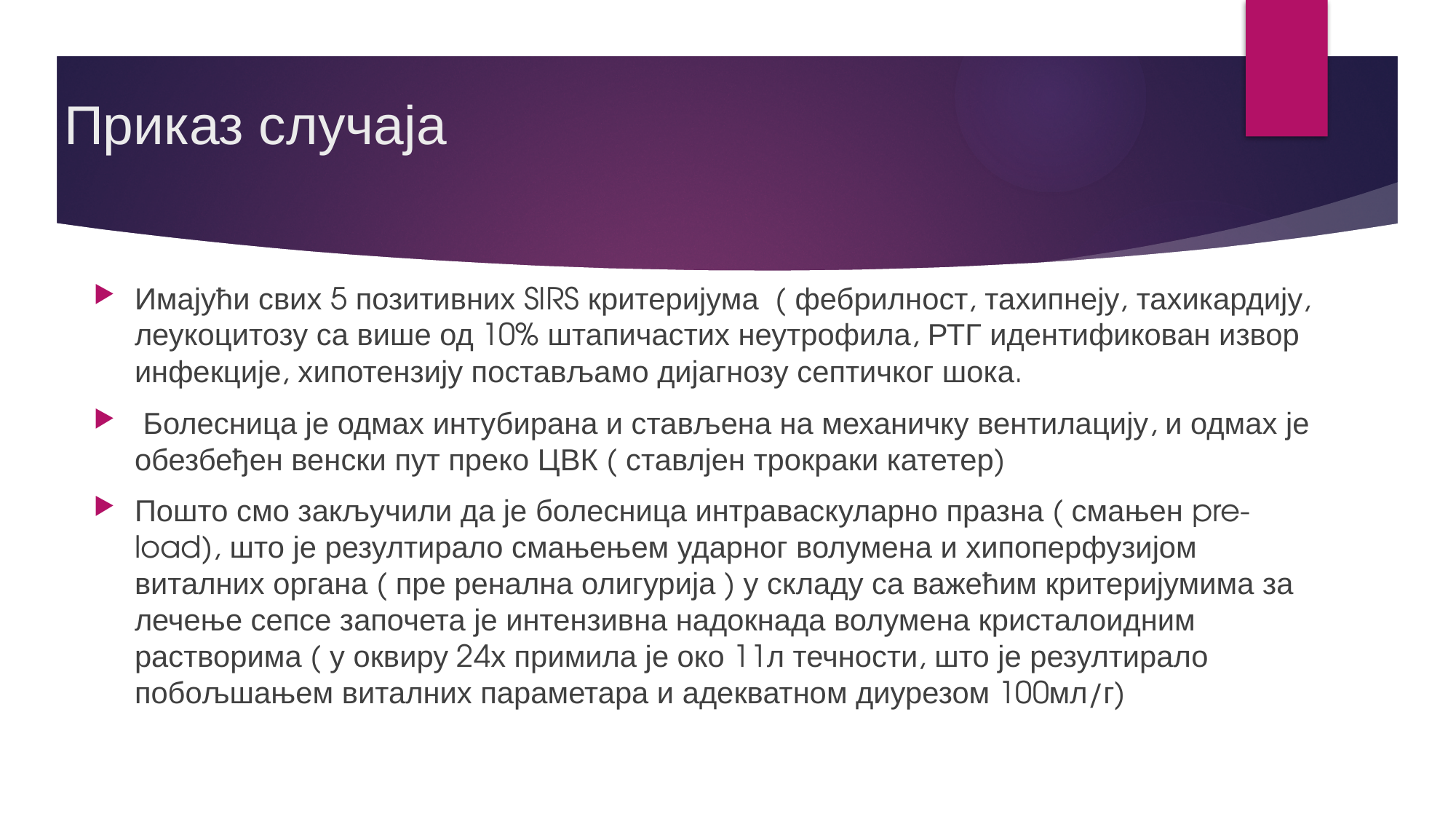

# Приказ случаја
Имајући свих 5 позитивних SIRS критеријума  ( фебрилност, тахипнеју, тахикардију, леукоцитозу са више од 10% штапичастих неутрофила, РТГ идентификован извор инфекције, хипотензију постављамо дијагнозу септичког шока.
 Болесница је одмах интубирана и стављена на механичку вентилацију, и одмах је обезбеђен венски пут преко ЦВК ( ставлјен трокраки катетер)
Пошто смо закључили да је болесница интраваскуларно празна ( смањен pre-load), што је резултирало смањењем ударног волумена и хипоперфузијом виталних органа ( пре ренална олигурија ) у складу са важећим критеријумима за лечење сепсе започета је интензивна надокнада волумена кристалоидним растворима ( у оквиру 24х примила је око 11л течности, што је резултирало побољшањем виталних параметара и адекватном диурезом 100мл/г)